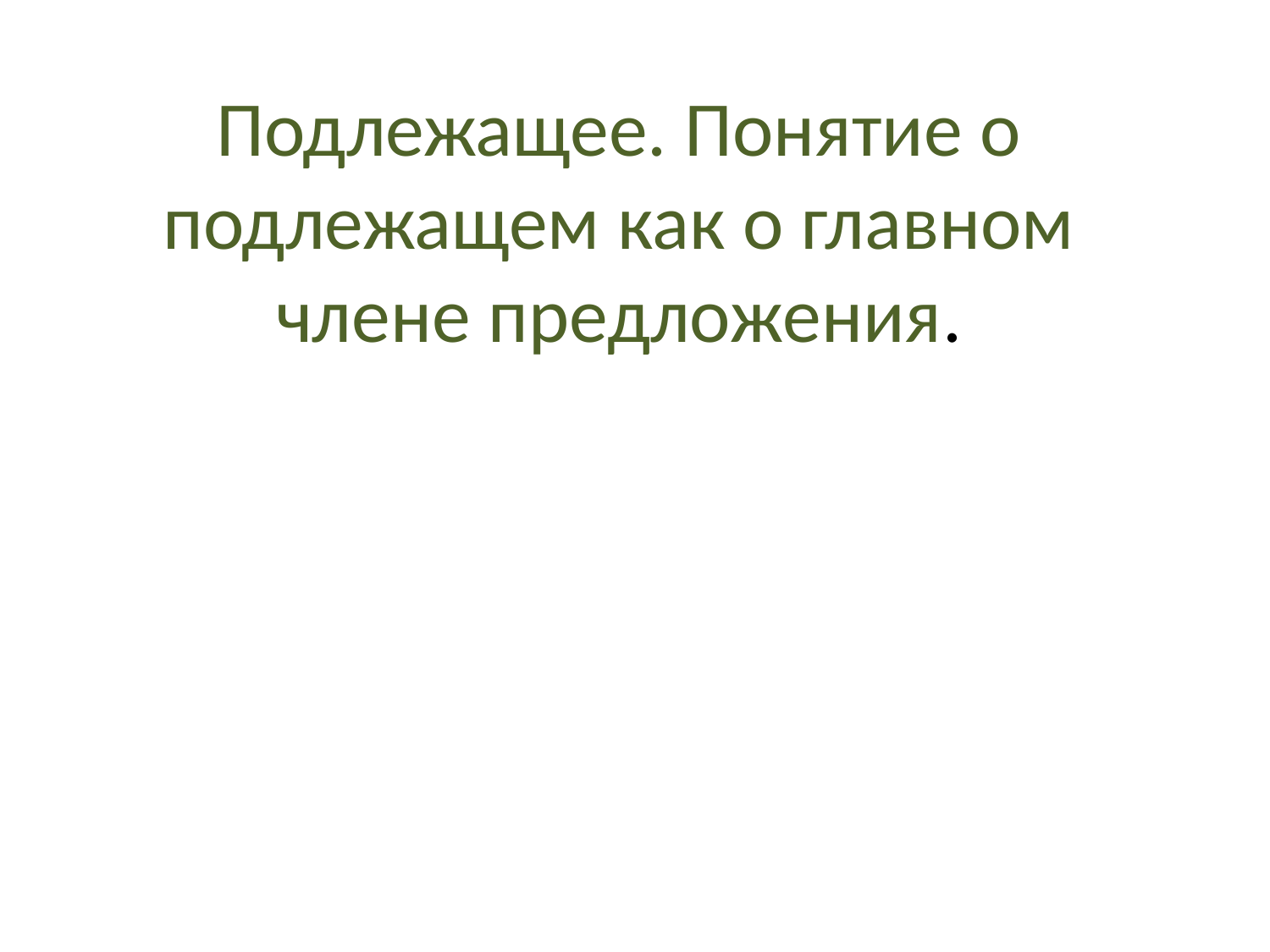

# Подлежащее. Понятие о подлежащем как о главном члене предложения.